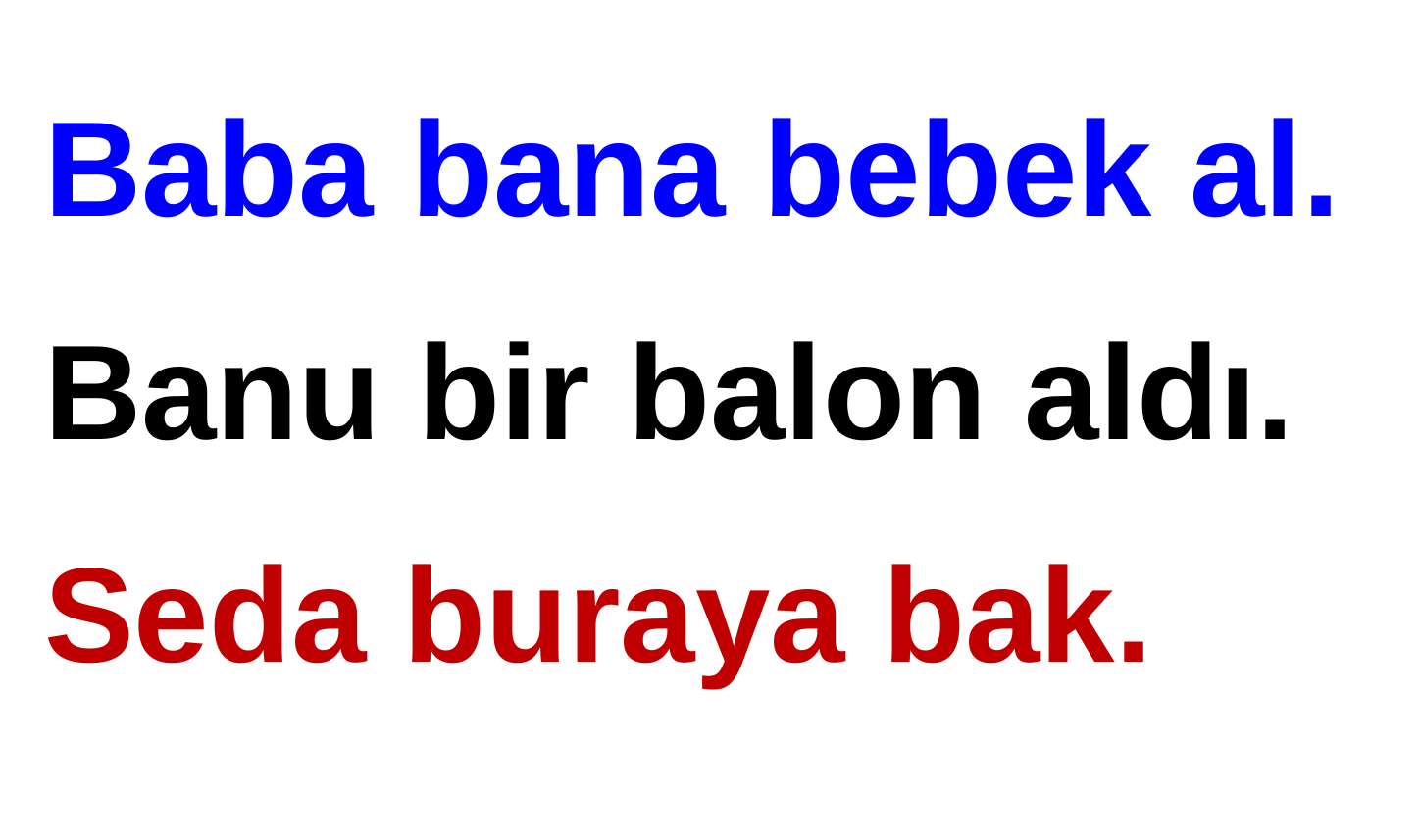

Baba bana bebek al.

Banu bir balon aldı.

Seda buraya bak.